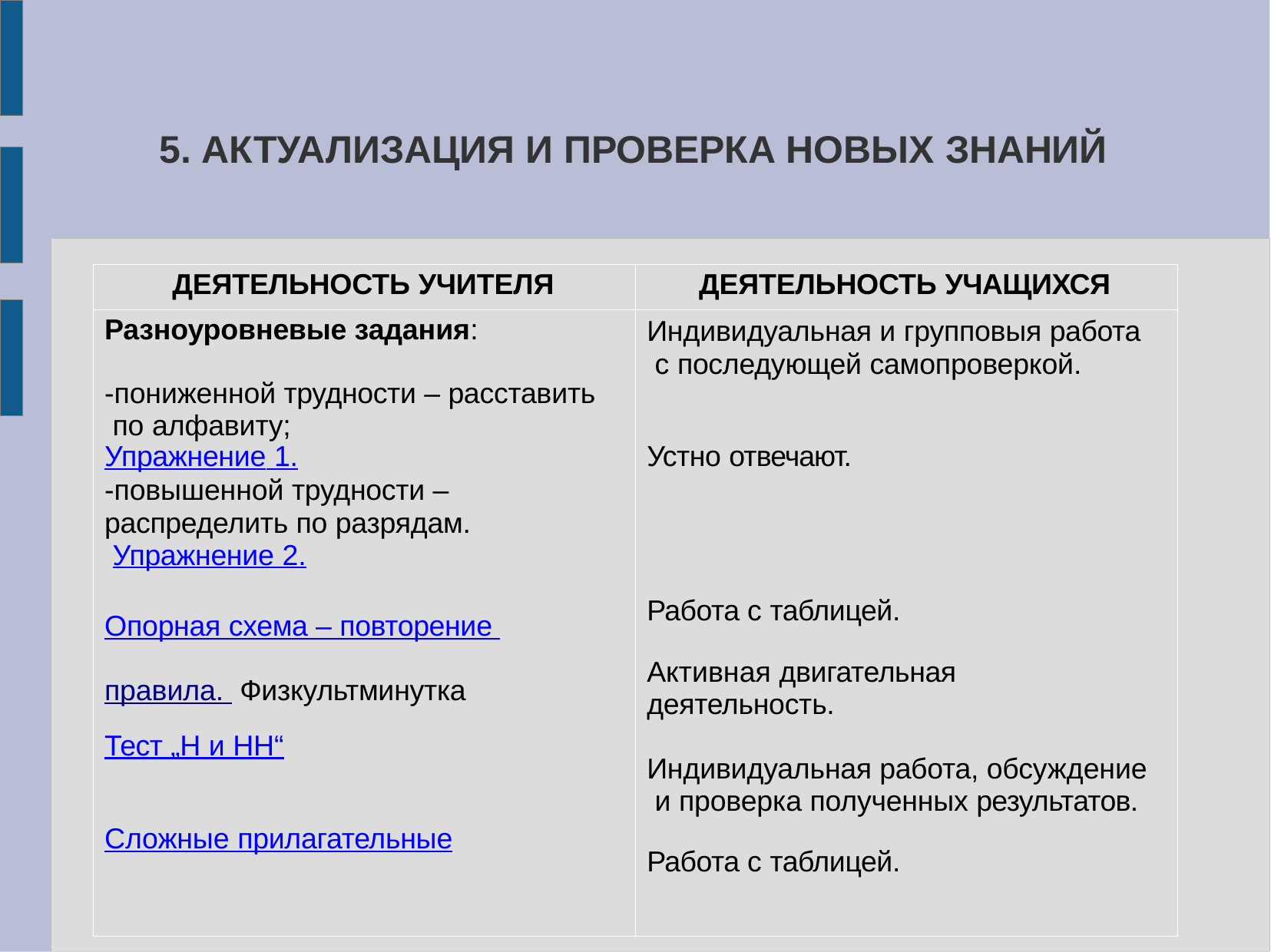

# 5. АКТУАЛИЗАЦИЯ И ПРОВЕРКА НОВЫХ ЗНАНИЙ
| ДЕЯТЕЛЬНОСТЬ УЧИТЕЛЯ | ДЕЯТЕЛЬНОСТЬ УЧАЩИХСЯ |
| --- | --- |
| Разноуровневые задания: -пониженной трудности – расставить по алфавиту; Упражнение 1. -повышенной трудности – распределить по разрядам. Упражнение 2. Опорная схема – повторение правила. Физкультминутка Тест „Н и НН“ Сложные прилагательные | Индивидуальная и групповыя работа с последующей самопроверкой. Устно отвечают. Работа с таблицей. Активная двигательная деятельность. Индивидуальная работа, обсуждение и проверка полученных результатов. Работа с таблицей. |